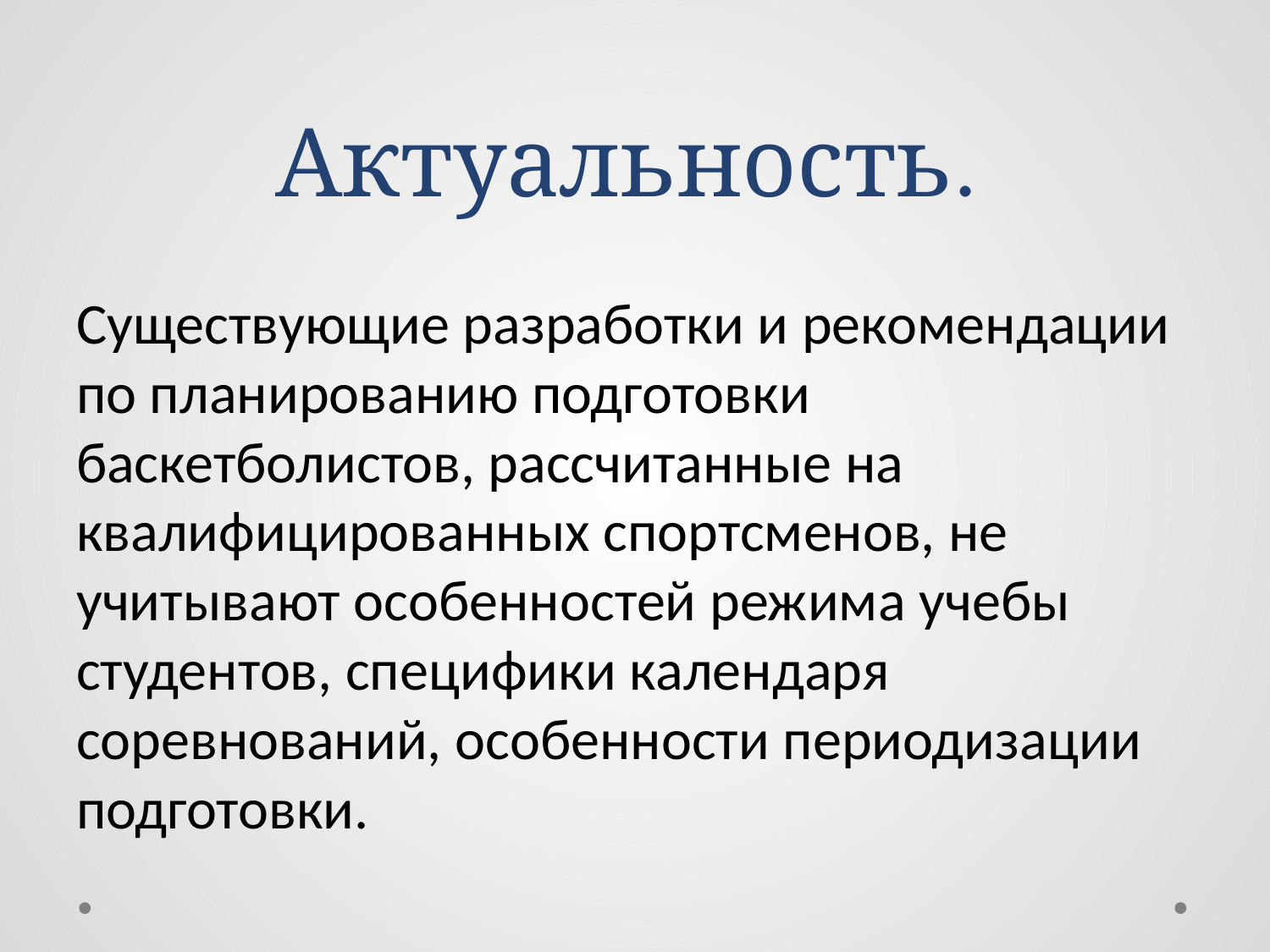

# Актуальность.

Существующие разработки и рекомендации по планированию подготовки баскетболистов, рассчитанные на квалифицированных спортсменов, не учитывают особенностей режима учебы студентов, специфики календаря соревнований, особенности периодизации подготовки.